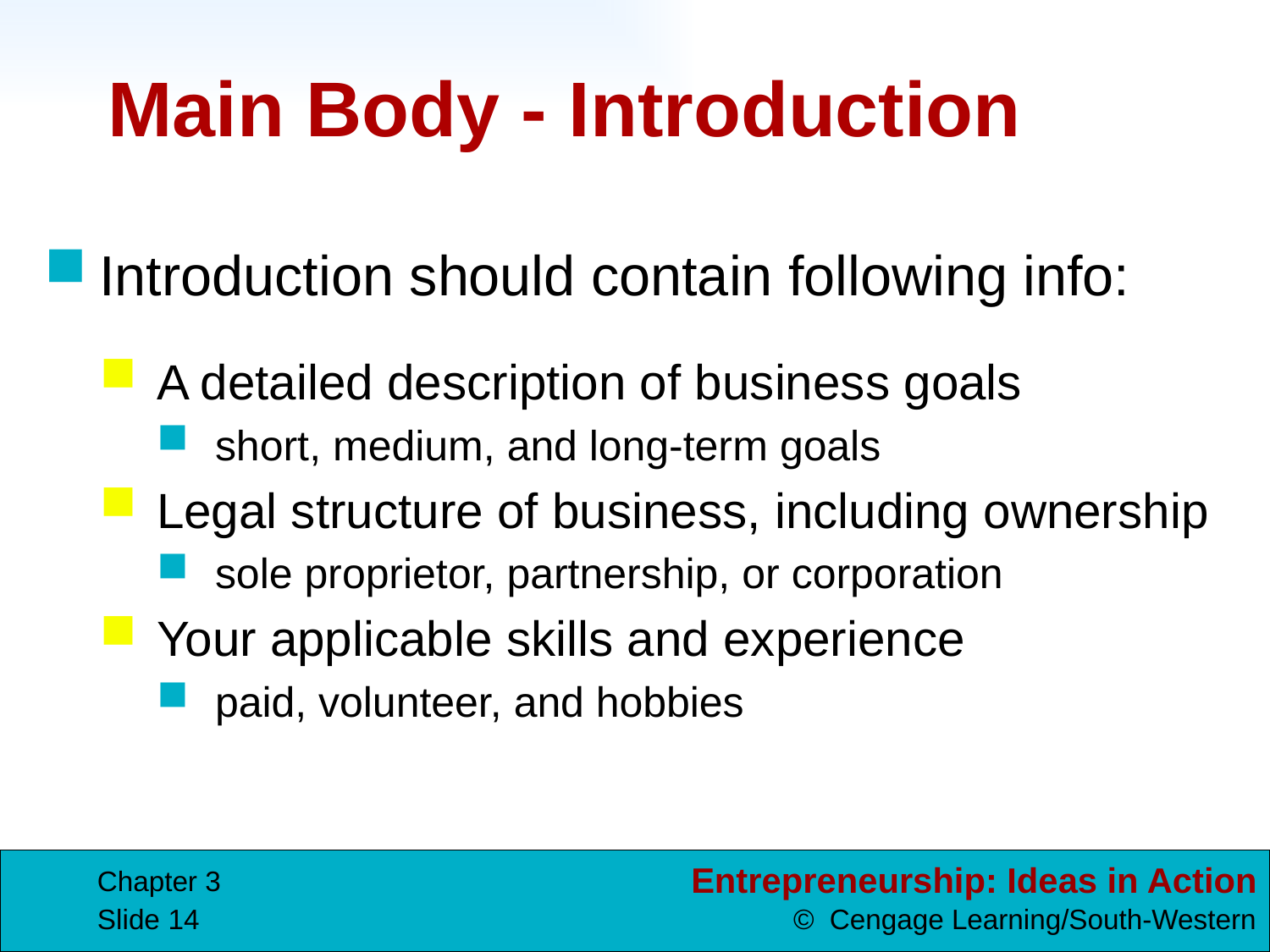

# Main Body - Introduction
Introduction should contain following info:
A detailed description of business goals
 short, medium, and long-term goals
Legal structure of business, including ownership
 sole proprietor, partnership, or corporation
Your applicable skills and experience
 paid, volunteer, and hobbies
Chapter 3
Slide 14